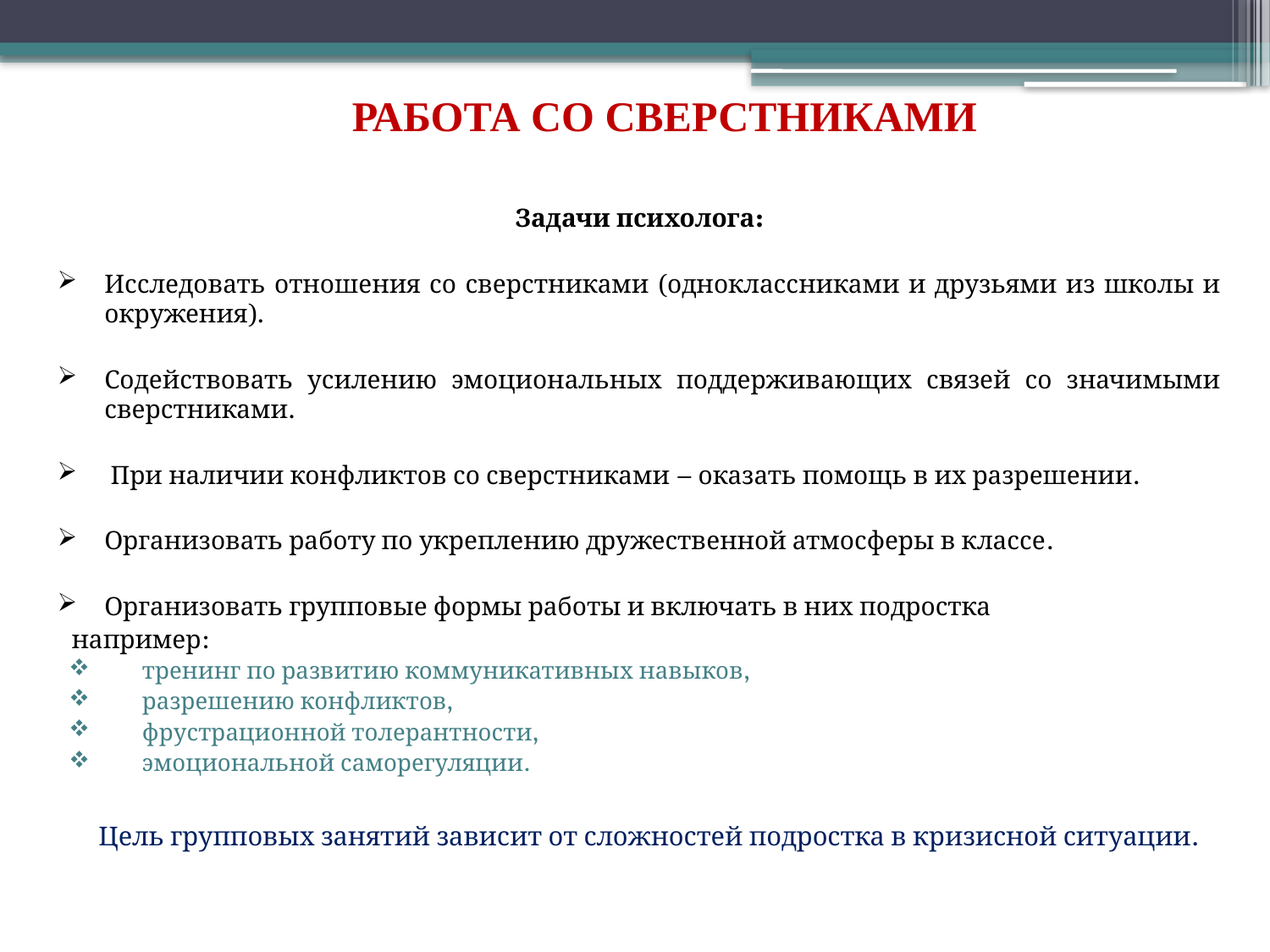

# РАБОТА СО СВЕРСТНИКАМИ
Задачи психолога:

Исследовать отношения со сверстниками (одноклассниками и друзьями из школы и окружения).

Содействовать усилению эмоциональных поддерживающих связей со значимыми сверстниками.

 При наличии конфликтов со сверстниками – оказать помощь в их разрешении.

Организовать работу по укреплению дружественной атмосферы в классе.

Организовать групповые формы работы и включать в них подростка
например:
тренинг по развитию коммуникативных навыков,
разрешению конфликтов,
фрустрационной толерантности,
эмоциональной саморегуляции.

Цель групповых занятий зависит от сложностей подростка в кризисной ситуации.